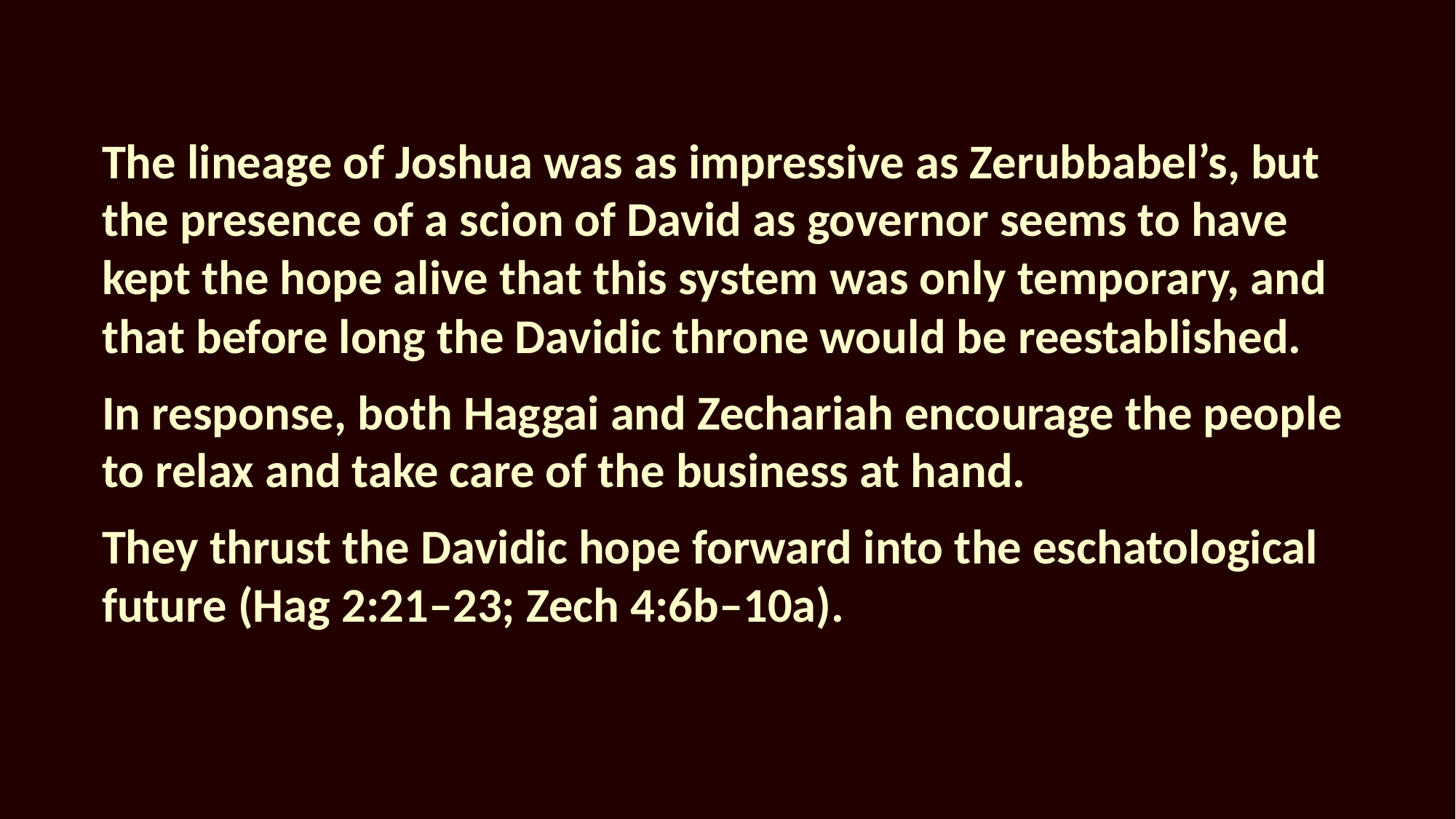

The lineage of Joshua was as impressive as Zerubbabel’s, but the presence of a scion of David as governor seems to have kept the hope alive that this system was only temporary, and that before long the Davidic throne would be reestablished.
In response, both Haggai and Zechariah encourage the people to relax and take care of the business at hand.
They thrust the Davidic hope forward into the eschatological future (Hag 2:21–23; Zech 4:6b–10a).